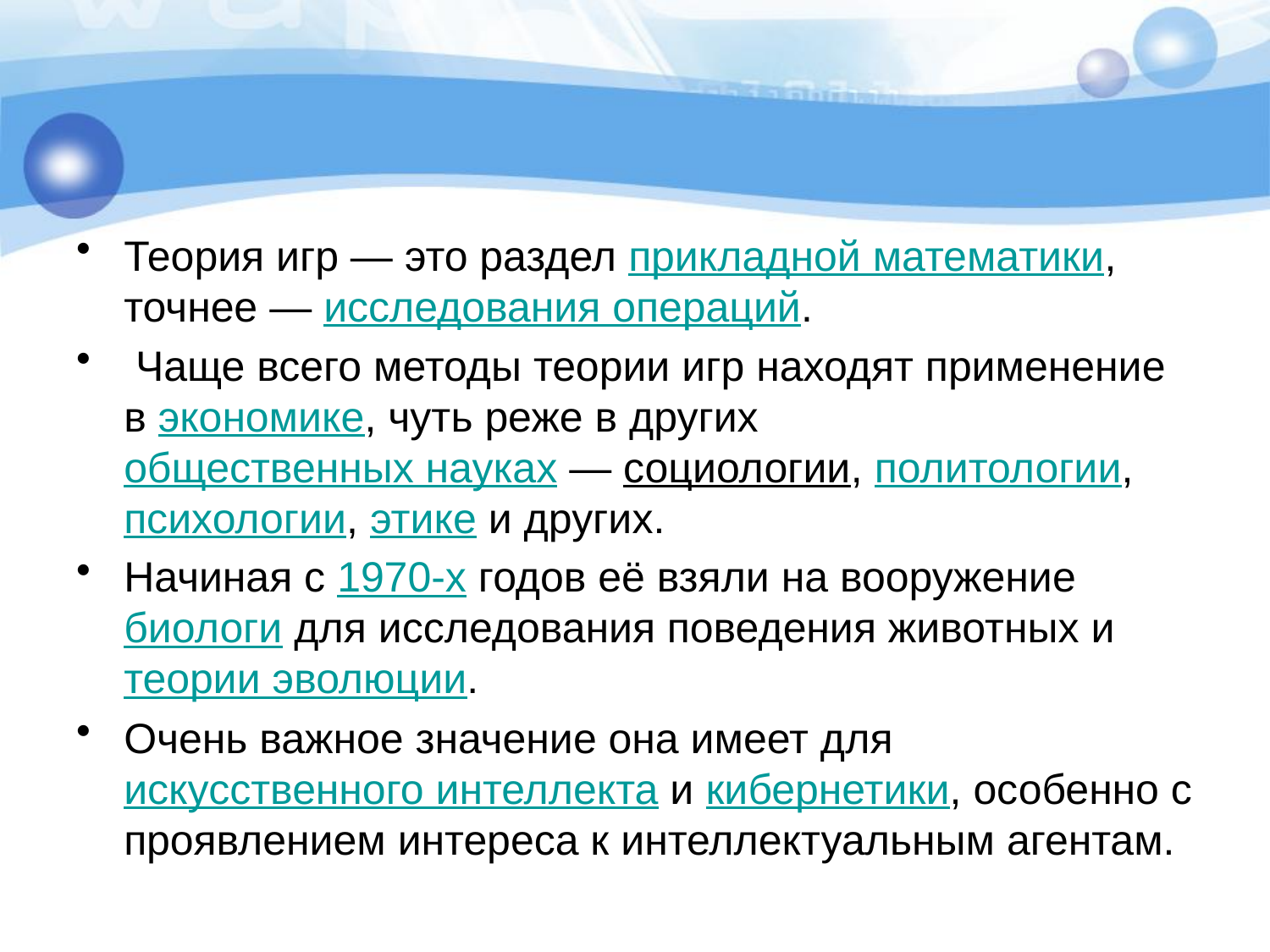

#
Теория игр — это раздел прикладной математики, точнее — исследования операций.
 Чаще всего методы теории игр находят применение в экономике, чуть реже в других общественных науках — социологии, политологии, психологии, этике и других.
Начиная с 1970-х годов её взяли на вооружение биологи для исследования поведения животных и теории эволюции.
Очень важное значение она имеет для искусственного интеллекта и кибернетики, особенно с проявлением интереса к интеллектуальным агентам.